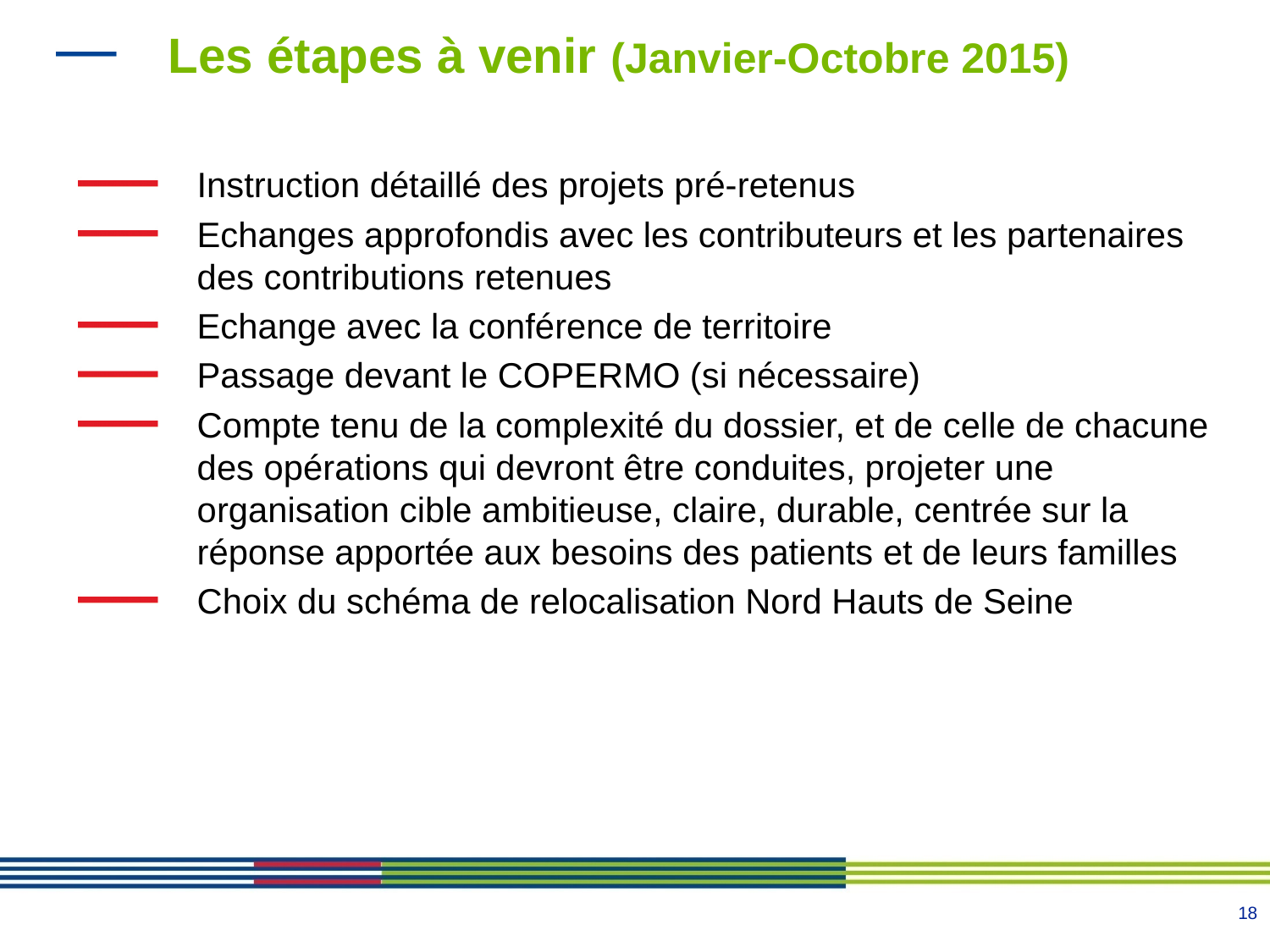

# Les étapes à venir (Janvier-Octobre 2015)
Instruction détaillé des projets pré-retenus
Echanges approfondis avec les contributeurs et les partenaires des contributions retenues
Echange avec la conférence de territoire
Passage devant le COPERMO (si nécessaire)
Compte tenu de la complexité du dossier, et de celle de chacune des opérations qui devront être conduites, projeter une organisation cible ambitieuse, claire, durable, centrée sur la réponse apportée aux besoins des patients et de leurs familles
Choix du schéma de relocalisation Nord Hauts de Seine